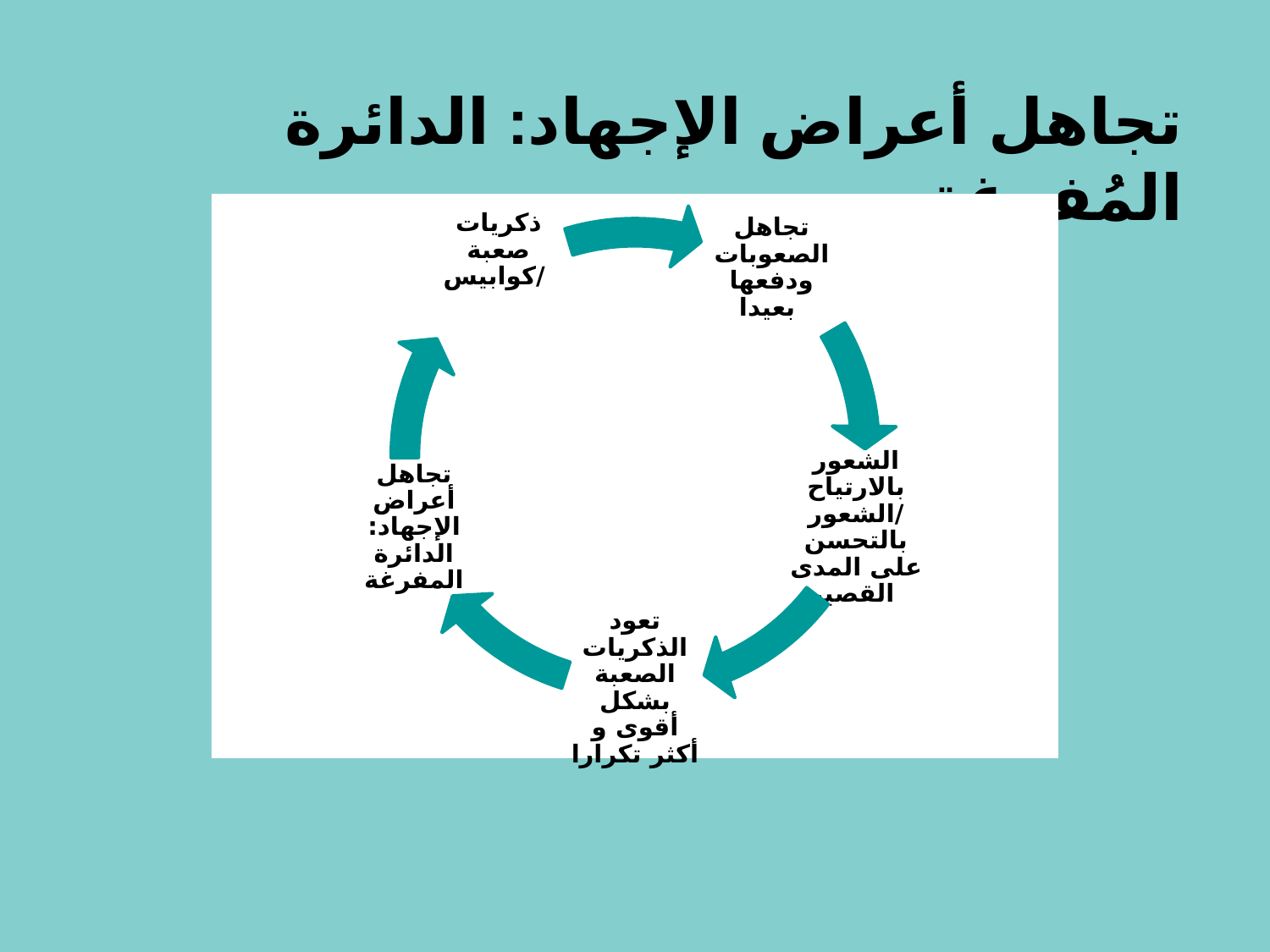

# تجاهل أعراض الإجهاد: الدائرة المُفرغة
تجاهل الصعوبات ودفعها بعيدا
الشعور بالارتياح /الشعور بالتحسن على المدى القصير
تعود الذكريات الصعبة بشكل أقوى و أكثر تكرارا
تجاهل أعراض الإجهاد: الدائرة المفرغة
ذكريات صعبة /كوابيس